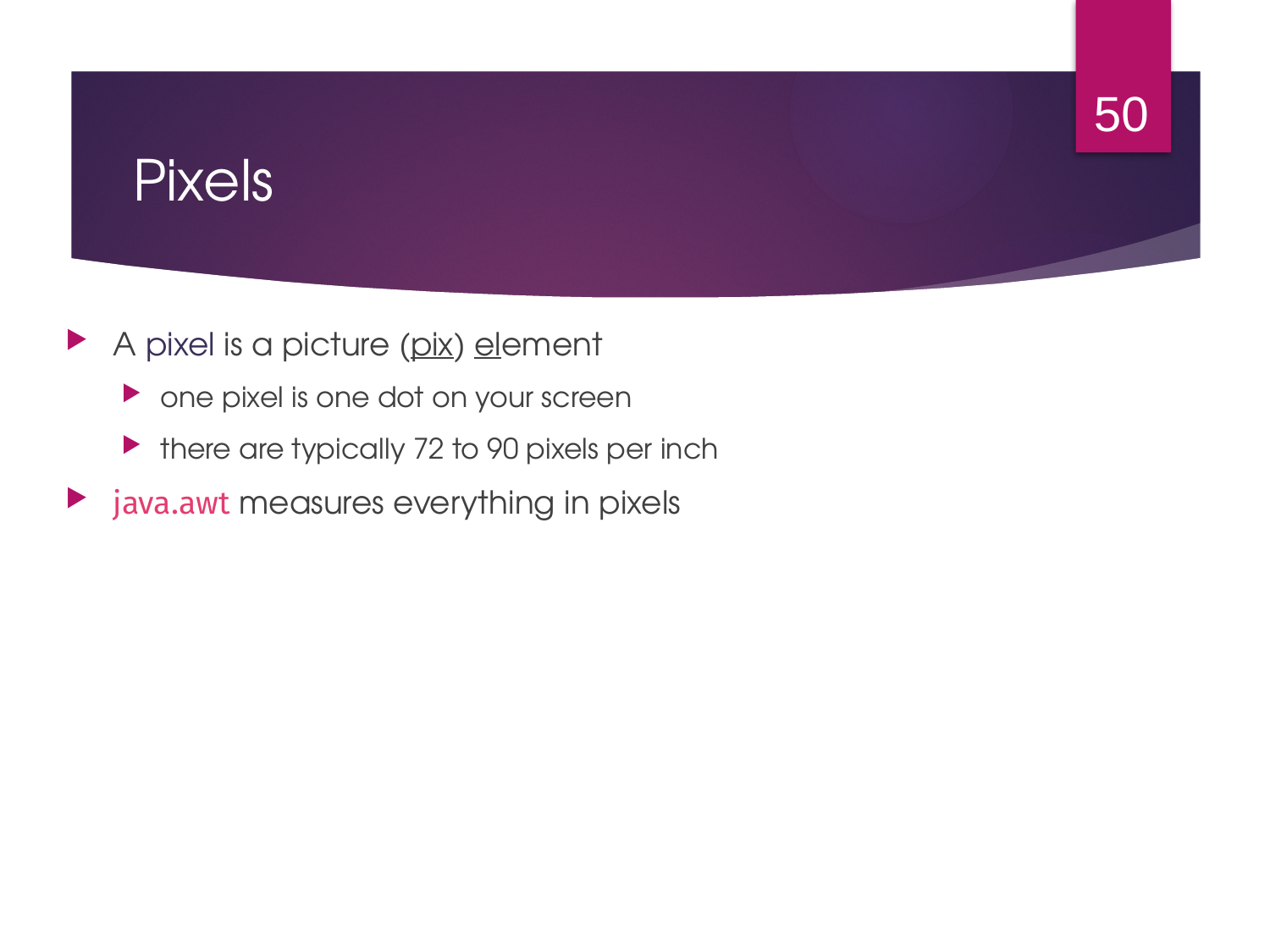

# Pixels
A pixel is a picture (pix) element
one pixel is one dot on your screen
there are typically 72 to 90 pixels per inch
java.awt measures everything in pixels
50